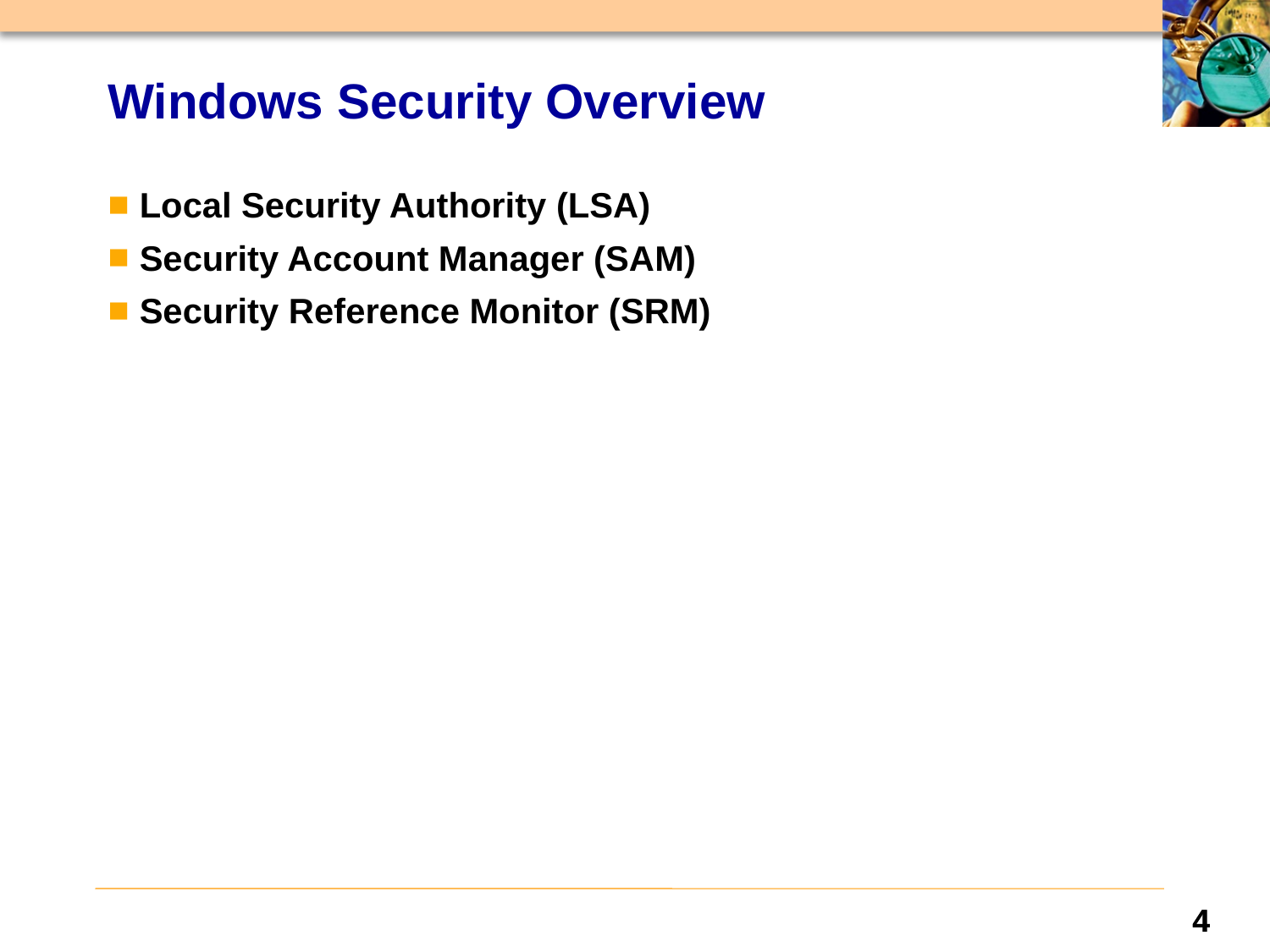

# Windows Security Overview
Local Security Authority (LSA)
Security Account Manager (SAM)
Security Reference Monitor (SRM)
4